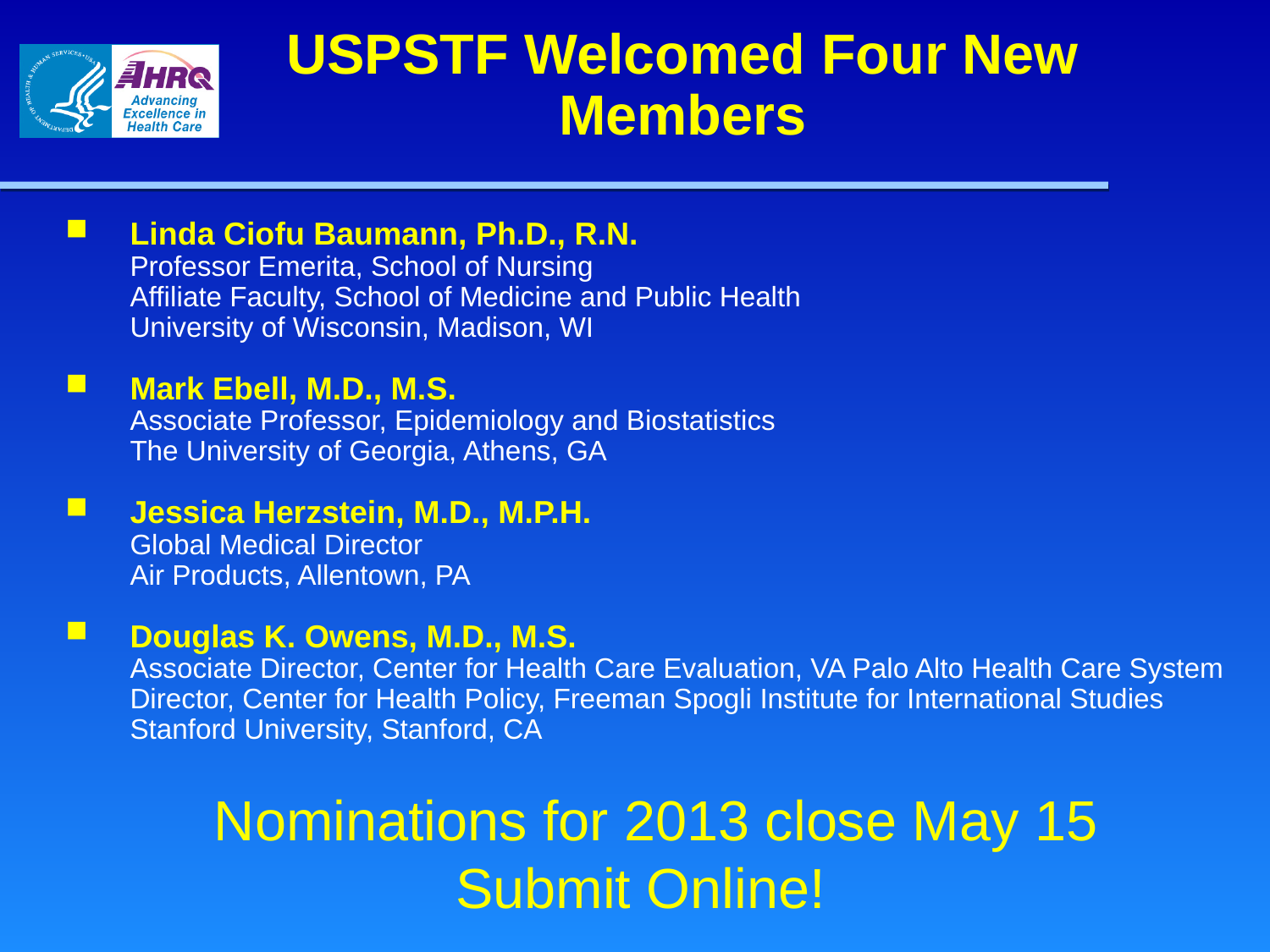

# USPSTF Welcomed Four New Members
Linda Ciofu Baumann, Ph.D., R.N.
Professor Emerita, School of Nursing
Affiliate Faculty, School of Medicine and Public Health
University of Wisconsin, Madison, WI

Mark Ebell, M.D., M.S.
Associate Professor, Epidemiology and Biostatistics
The University of Georgia, Athens, GA

Jessica Herzstein, M.D., M.P.H.
Global Medical Director
Air Products, Allentown, PA

Douglas K. Owens, M.D., M.S.
Associate Director, Center for Health Care Evaluation, VA Palo Alto Health Care System
Director, Center for Health Policy, Freeman Spogli Institute for International Studies
Stanford University, Stanford, CA

Nominations for 2013 close May 15
Submit Online!